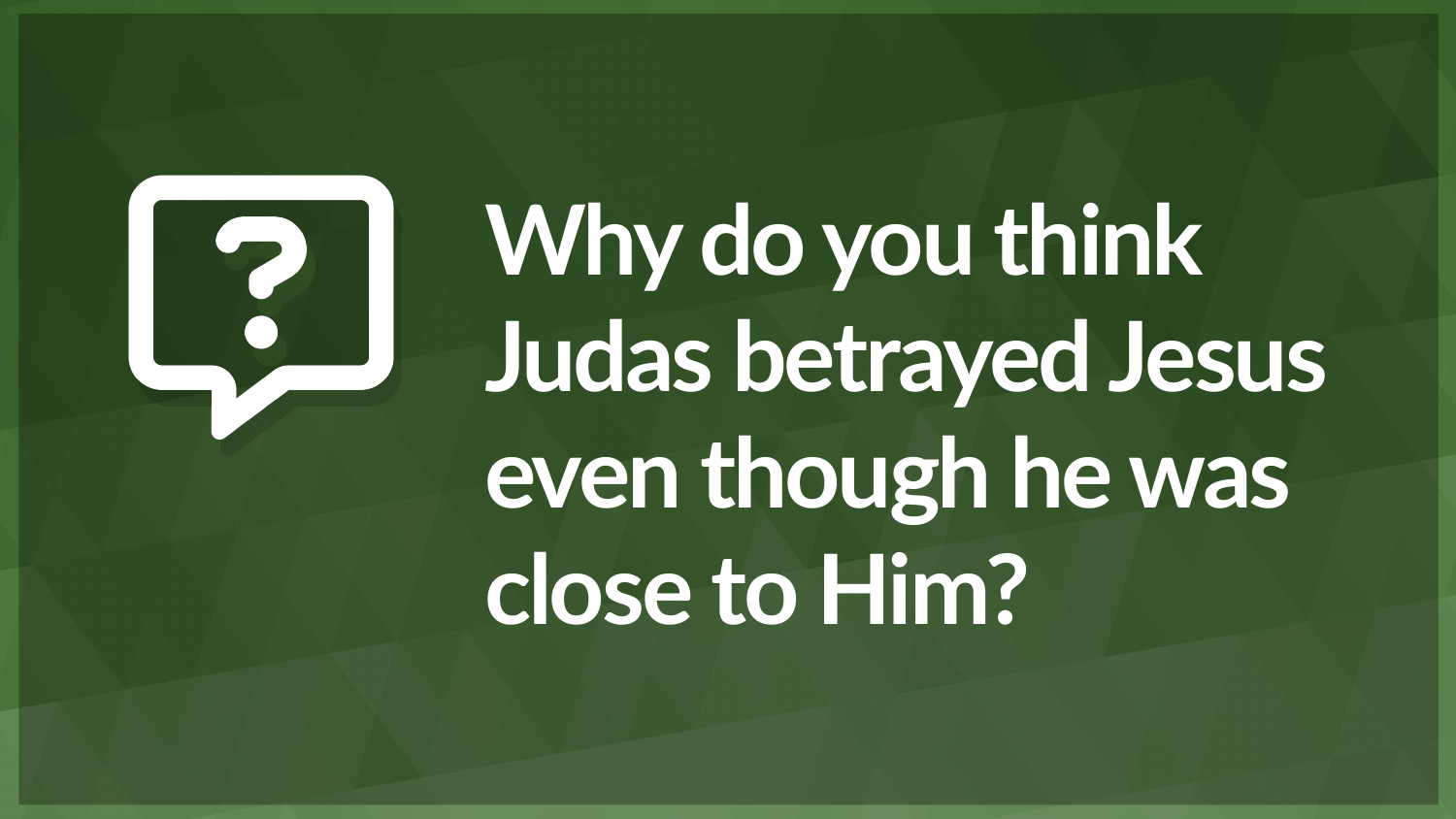

# Why do you think Judas betrayed Jesus even though he was close to Him?